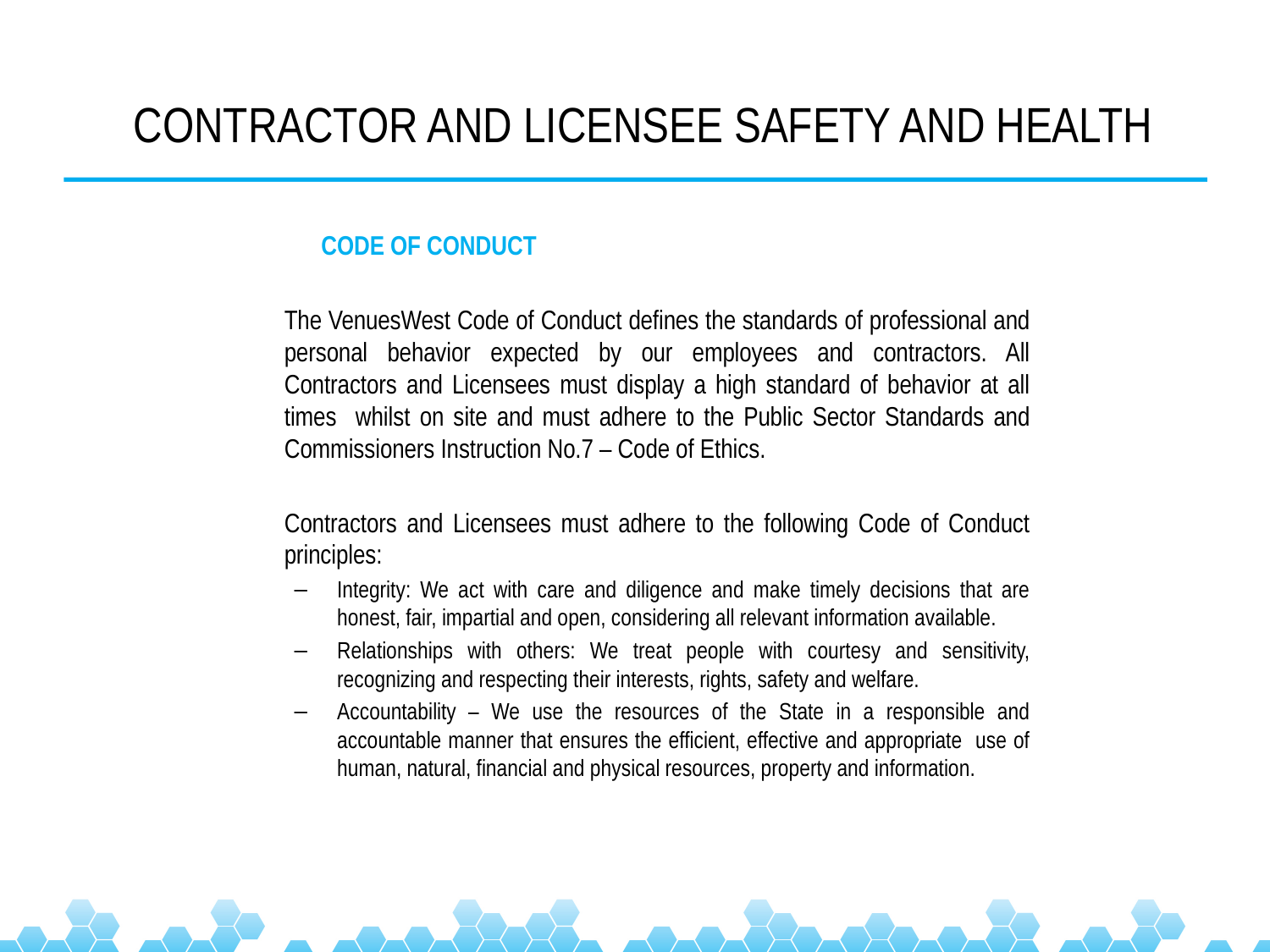

# CONTRACTOR AND LICENSEE SAFETY AND HEALTH
					      CODE OF CONDUCT

	The VenuesWest Code of Conduct defines the standards of professional and personal behavior expected by our employees and contractors. All Contractors and Licensees must display a high standard of behavior at all times  whilst on site and must adhere to the Public Sector Standards and Commissioners Instruction No.7 – Code of Ethics.

	Contractors and Licensees must adhere to the following Code of Conduct principles:
Integrity: We act with care and diligence and make timely decisions that are honest, fair, impartial and open, considering all relevant information available.
Relationships with others: We treat people with courtesy and sensitivity, recognizing and respecting their interests, rights, safety and welfare.
Accountability – We use the resources of the State in a responsible and accountable manner that ensures the efficient, effective and appropriate  use of human, natural, financial and physical resources, property and information.